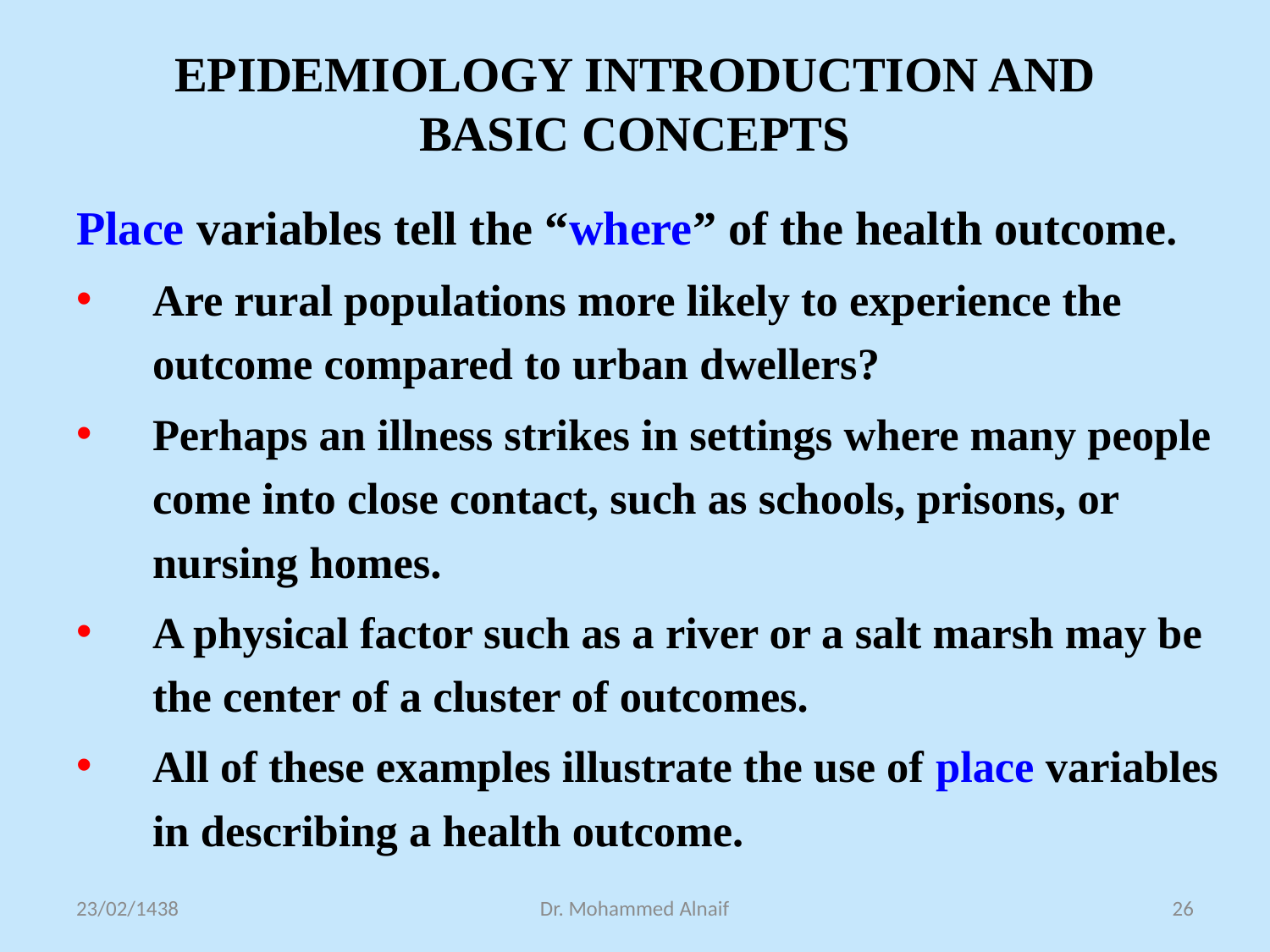

# EPIDEMIOLOGY INTRODUCTION AND BASIC CONCEPTS
Place variables tell the “where” of the health outcome.
Are rural populations more likely to experience the outcome compared to urban dwellers?
Perhaps an illness strikes in settings where many people come into close contact, such as schools, prisons, or nursing homes.
A physical factor such as a river or a salt marsh may be the center of a cluster of outcomes.
All of these examples illustrate the use of place variables in describing a health outcome.
23/02/1438
Dr. Mohammed Alnaif
26